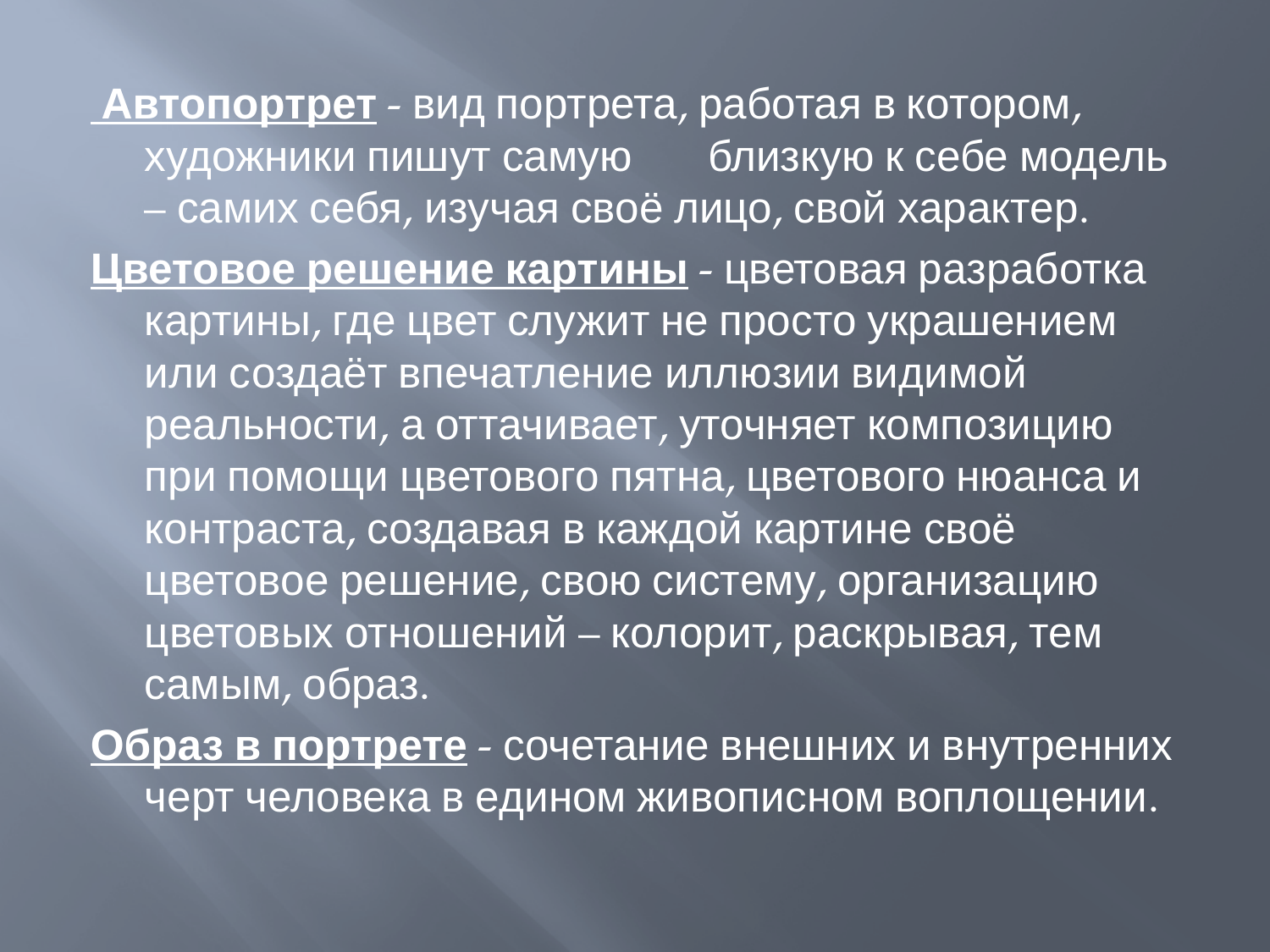

Автопортрет - вид портрета, работая в котором, художники пишут самую       близкую к себе модель – самих себя, изучая своё лицо, свой характер.
Цветовое решение картины - цветовая разработка картины, где цвет служит не просто украшением или создаёт впечатление иллюзии видимой реальности, а оттачивает, уточняет композицию при помощи цветового пятна, цветового нюанса и контраста, создавая в каждой картине своё цветовое решение, свою систему, организацию цветовых отношений – колорит, раскрывая, тем самым, образ.
Образ в портрете - сочетание внешних и внутренних черт человека в едином живописном воплощении.